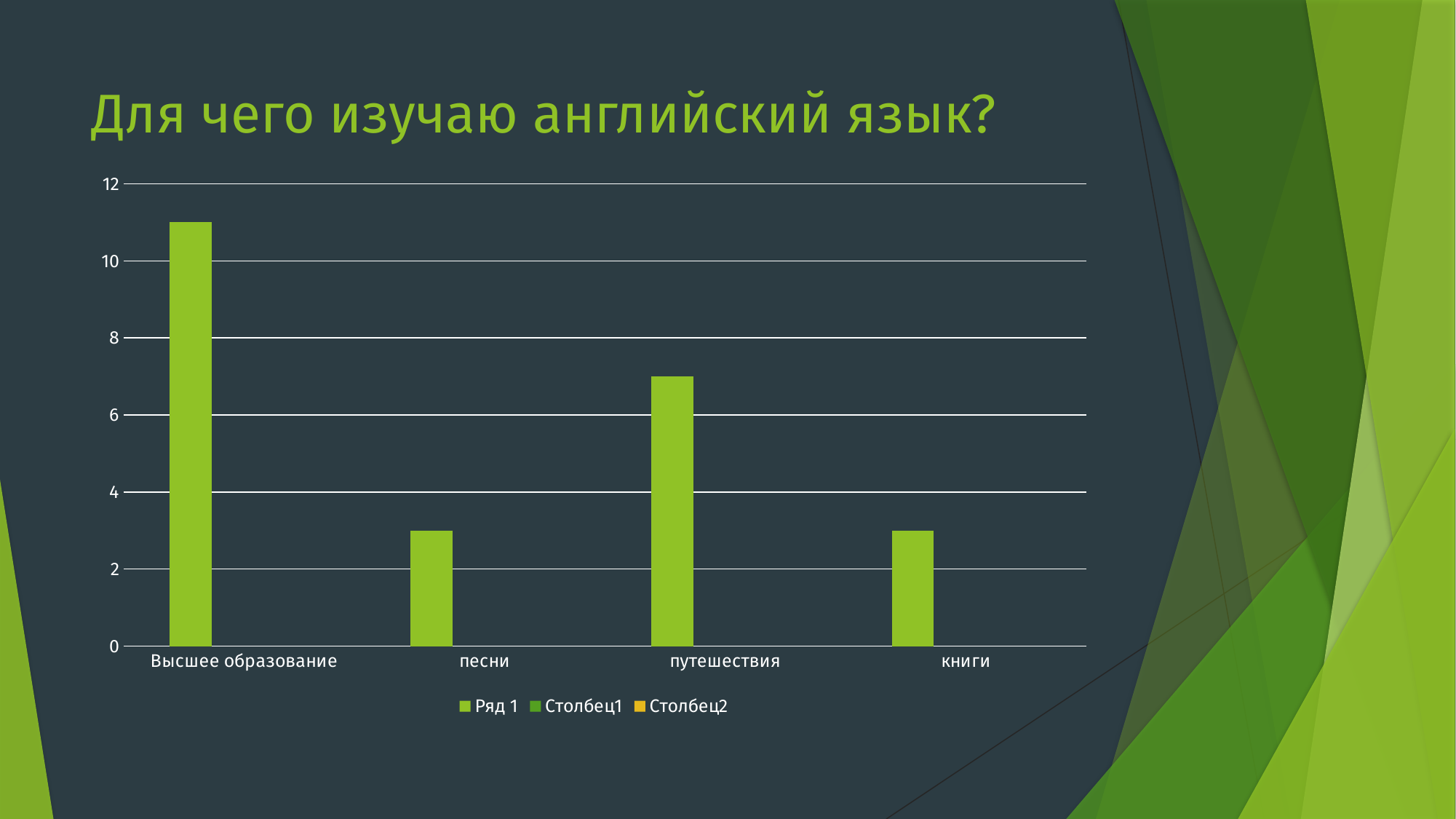

# Для чего изучаю английский язык?

### Chart

| Category | Ряд 1 | Столбец1 | Столбец2 |
|---|---|---|---|
| Высшее образование | 11.0 | None | None |
| песни | 3.0 | None | None |
| путешествия | 7.0 | None | None |
| книги | 3.0 | None | None |